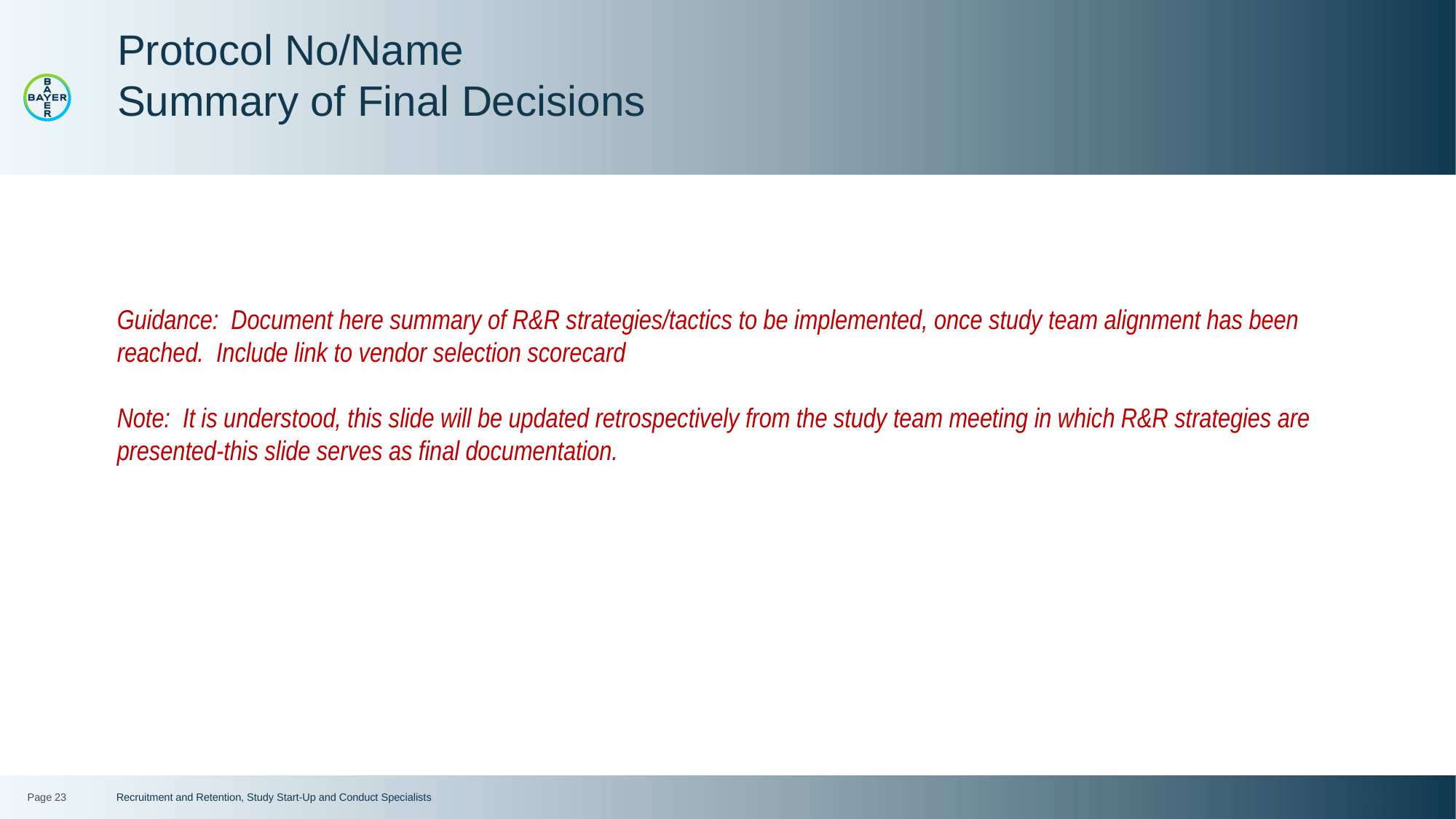

# Protocol No/Name Summary of Final Decisions

Guidance:  Document here summary of R&R strategies/tactics to be implemented, once study team alignment has been reached.  Include link to vendor selection scorecard

Note:  It is understood, this slide will be updated retrospectively from the study team meeting in which R&R strategies are presented-this slide serves as final documentation.

Page 23
Recruitment and Retention, Study Start-Up and Conduct Specialists
12/12/2022